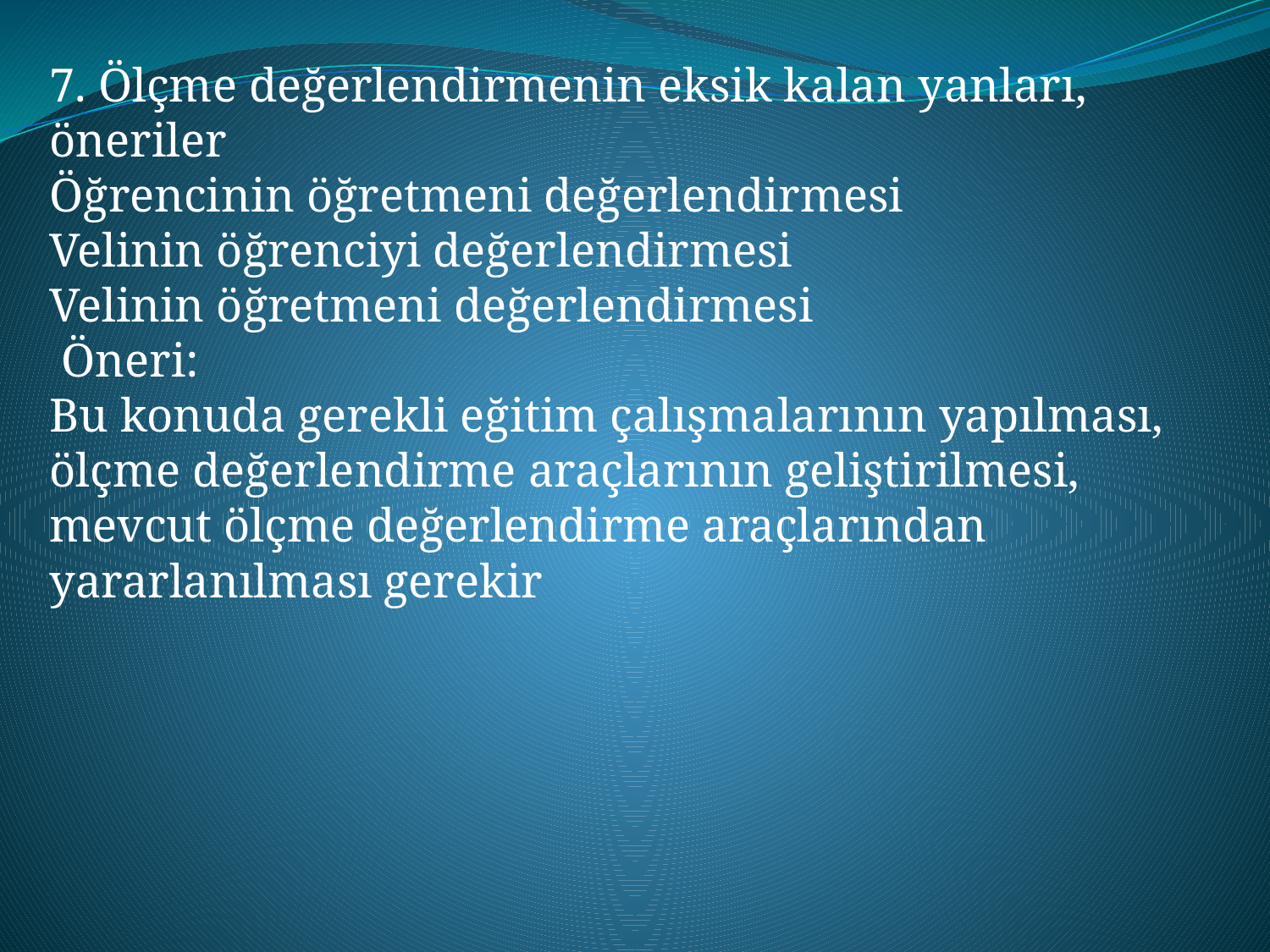

7. Ölçme değerlendirmenin eksik kalan yanları, öneriler
Öğrencinin öğretmeni değerlendirmesi
Velinin öğrenciyi değerlendirmesi
Velinin öğretmeni değerlendirmesi
 Öneri:
Bu konuda gerekli eğitim çalışmalarının yapılması, ölçme değerlendirme araçlarının geliştirilmesi, mevcut ölçme değerlendirme araçlarından yararlanılması gerekir